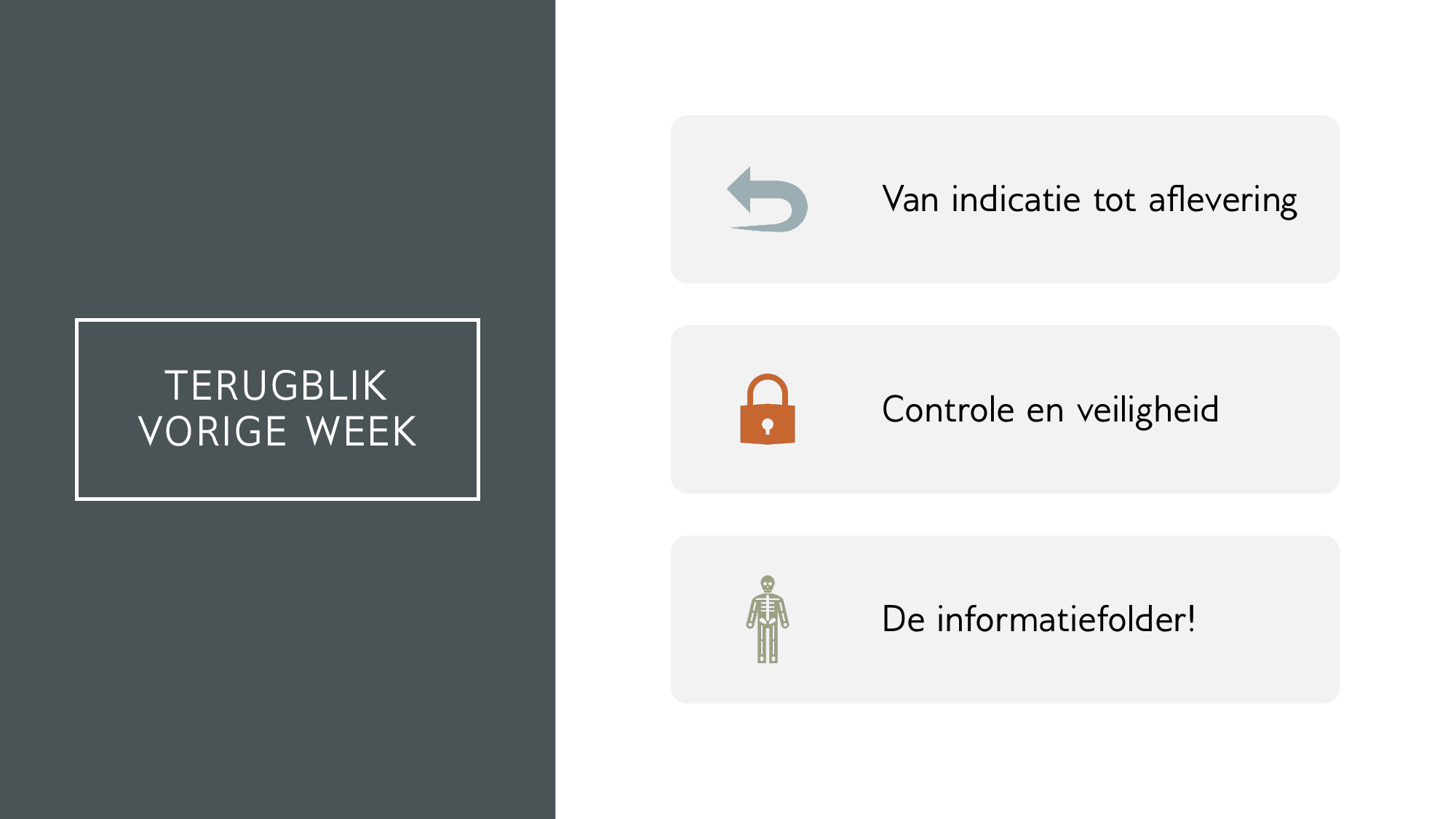

Van indicatie tot aflevering
Controle en veiligheid
De informatiefolder!
# Terugblik vorige week